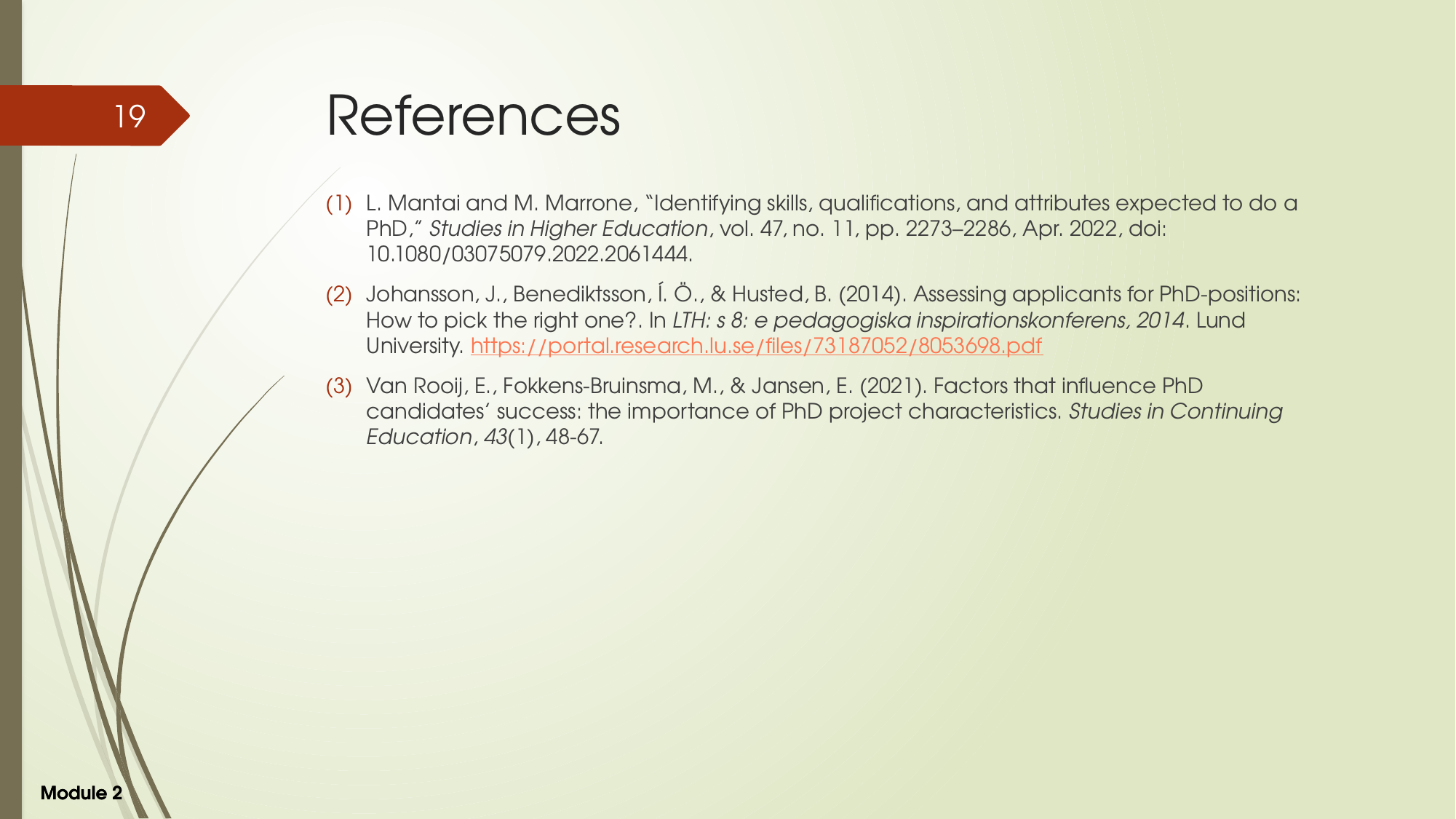

# References
19
L. Mantai and M. Marrone, “Identifying skills, qualifications, and attributes expected to do a PhD,” Studies in Higher Education, vol. 47, no. 11, pp. 2273–2286, Apr. 2022, doi: 10.1080/03075079.2022.2061444.
Johansson, J., Benediktsson, Í. Ö., & Husted, B. (2014). Assessing applicants for PhD-positions: How to pick the right one?. In LTH: s 8: e pedagogiska inspirationskonferens, 2014. Lund University. https://portal.research.lu.se/files/73187052/8053698.pdf
Van Rooij, E., Fokkens-Bruinsma, M., & Jansen, E. (2021). Factors that influence PhD candidates’ success: the importance of PhD project characteristics. Studies in Continuing Education, 43(1), 48-67.